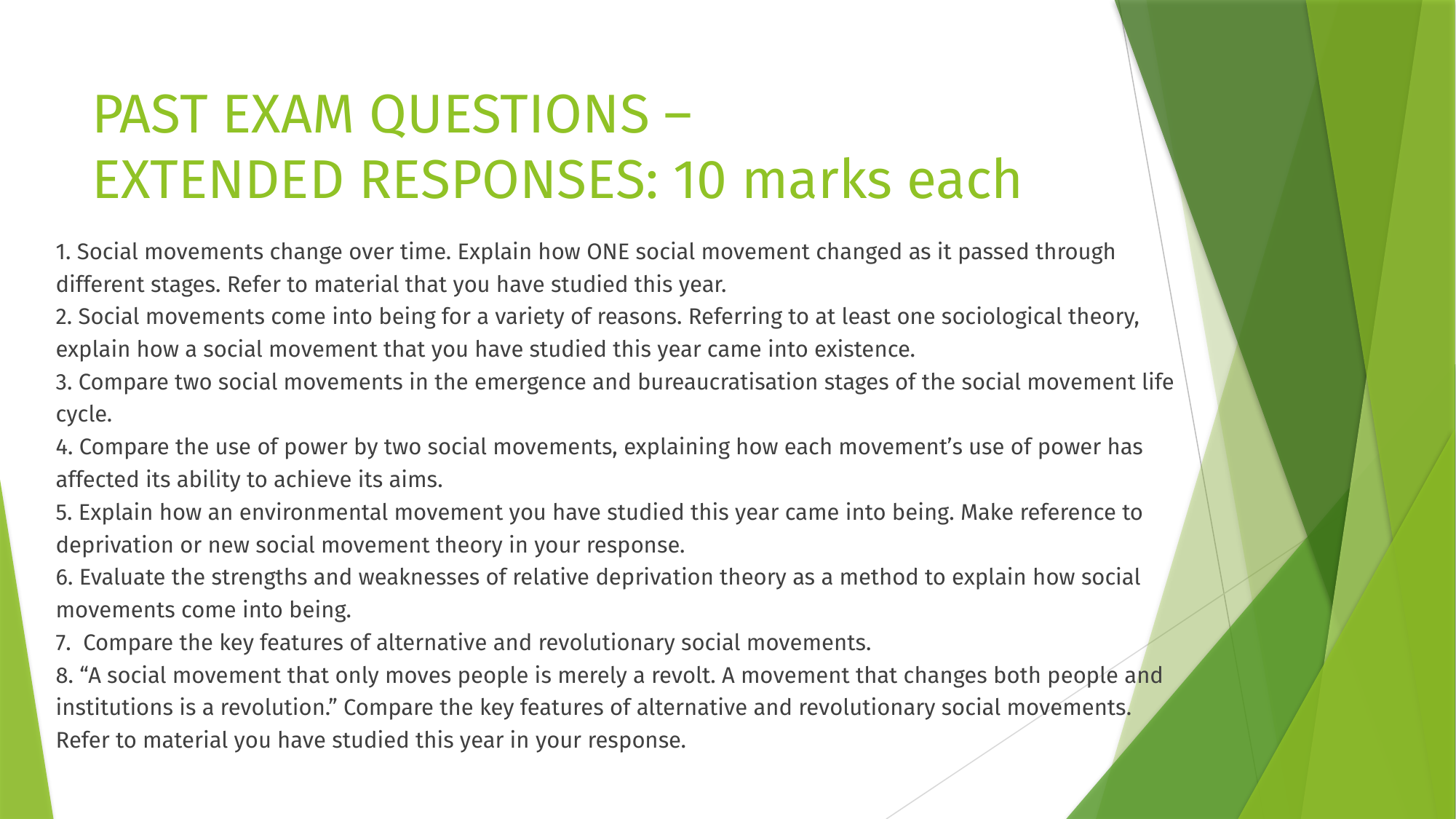

# PAST EXAM QUESTIONS – EXTENDED RESPONSES: 10 marks each

1. Social movements change over time. Explain how ONE social movement changed as it passed through different stages. Refer to material that you have studied this year.
2. Social movements come into being for a variety of reasons. Referring to at least one sociological theory, explain how a social movement that you have studied this year came into existence.
3. Compare two social movements in the emergence and bureaucratisation stages of the social movement life cycle.
4. Compare the use of power by two social movements, explaining how each movement’s use of power has affected its ability to achieve its aims.
5. Explain how an environmental movement you have studied this year came into being. Make reference to deprivation or new social movement theory in your response.
6. Evaluate the strengths and weaknesses of relative deprivation theory as a method to explain how social movements come into being.
7.  Compare the key features of alternative and revolutionary social movements.
8. “A social movement that only moves people is merely a revolt. A movement that changes both people and institutions is a revolution.” Compare the key features of alternative and revolutionary social movements. Refer to material you have studied this year in your response.